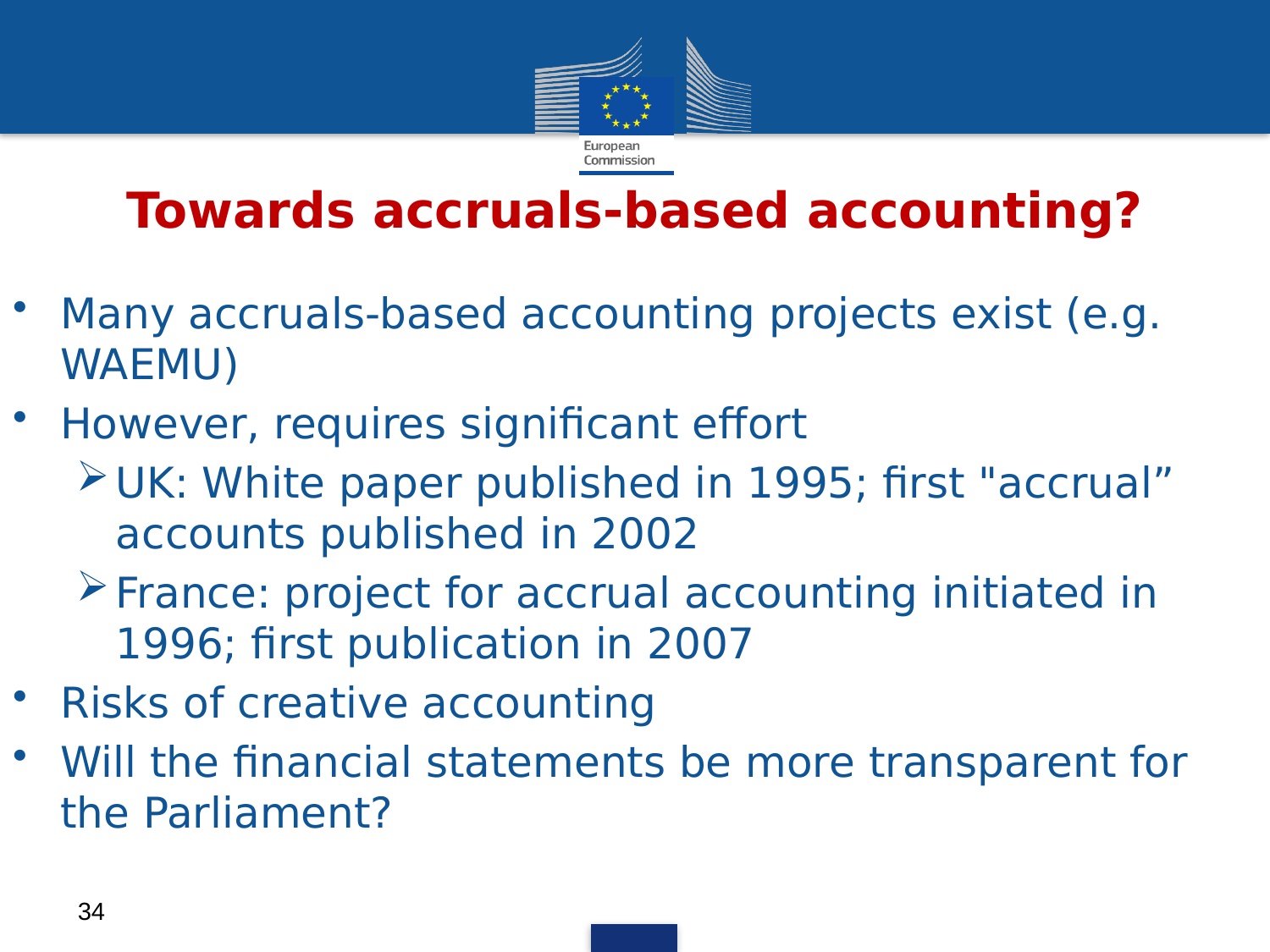

# Towards accruals-based accounting?
Many accruals-based accounting projects exist (e.g. WAEMU)
However, requires significant effort
UK: White paper published in 1995; first "accrual” accounts published in 2002
France: project for accrual accounting initiated in 1996; first publication in 2007
Risks of creative accounting
Will the financial statements be more transparent for the Parliament?
34